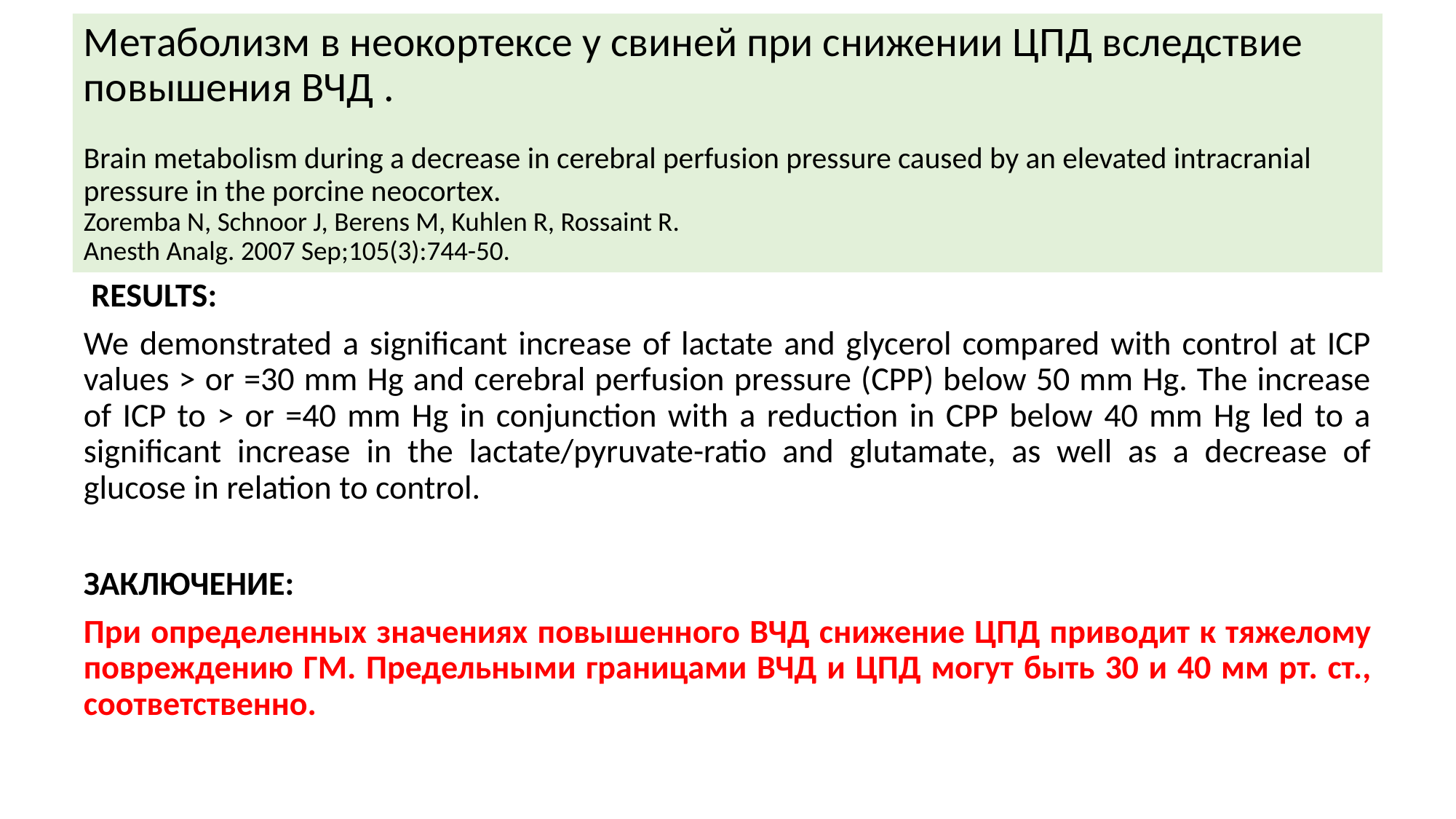

# Метаболизм в неокортексе у свиней при снижении ЦПД вследствие повышения ВЧД . Brain metabolism during a decrease in cerebral perfusion pressure caused by an elevated intracranial pressure in the porcine neocortex. Zoremba N, Schnoor J, Berens M, Kuhlen R, Rossaint R. Anesth Analg. 2007 Sep;105(3):744-50.
 RESULTS:
We demonstrated a significant increase of lactate and glycerol compared with control at ICP values > or =30 mm Hg and cerebral perfusion pressure (CPP) below 50 mm Hg. The increase of ICP to > or =40 mm Hg in conjunction with a reduction in CPP below 40 mm Hg led to a significant increase in the lactate/pyruvate-ratio and glutamate, as well as a decrease of glucose in relation to control.

ЗАКЛЮЧЕНИЕ:
При определенных значениях повышенного ВЧД снижение ЦПД приводит к тяжелому повреждению ГМ. Предельными границами ВЧД и ЦПД могут быть 30 и 40 мм рт. ст., соответственно.